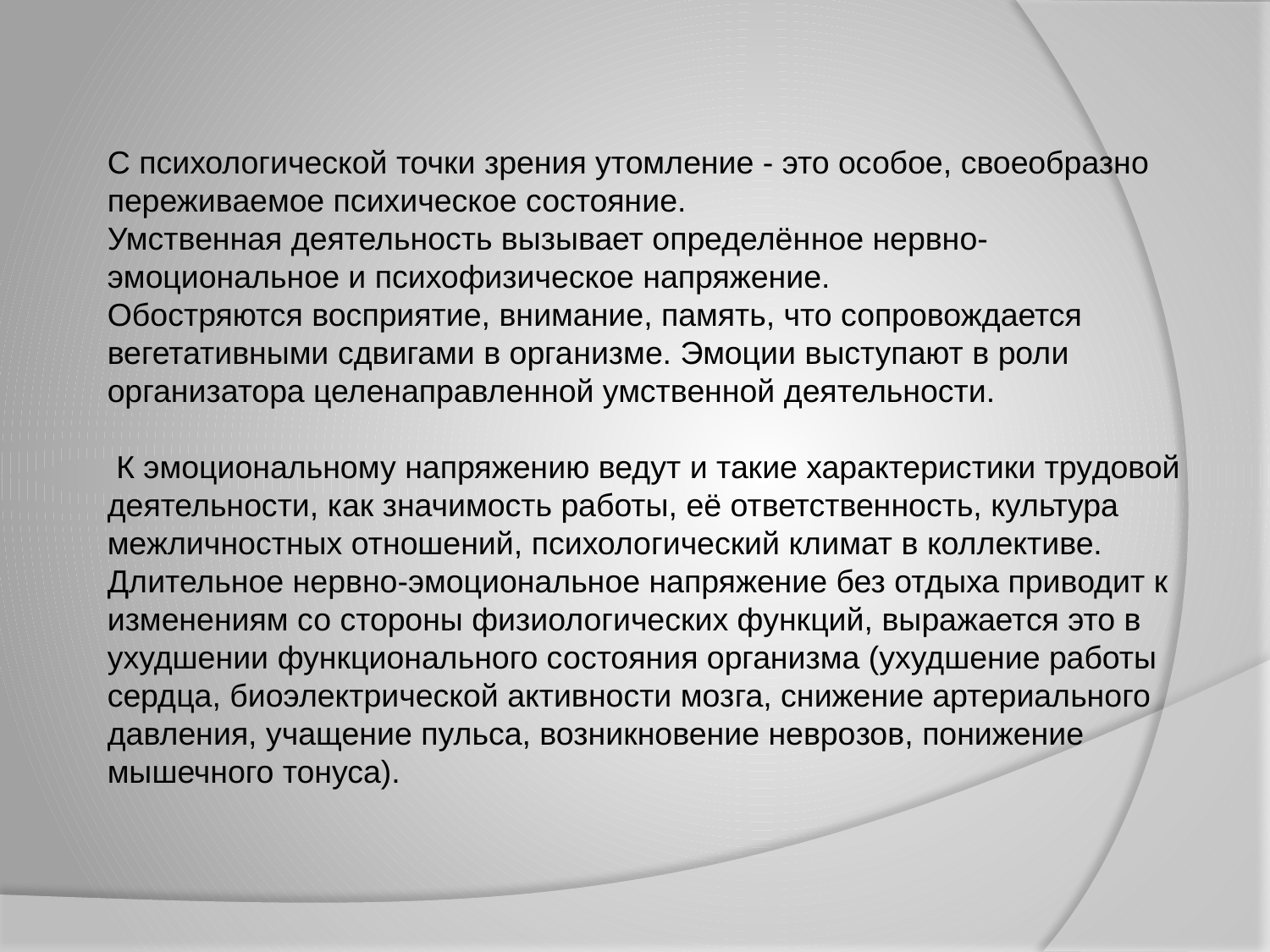

С психологической точки зрения утомление - это особое, своеобразно пере­живаемое психическое состояние.
Умственная деятельность вызывает определён­ное нервно-эмоциональное и психофизическое напряжение.
Обостряются вос­приятие, внимание, память, что сопровождается вегетативными сдвигами в орга­низме. Эмоции выступают в роли организатора целенаправленной умственной деятельности.

 К эмоциональному напряжению ведут и такие характеристики тру­довой деятельности, как значимость работы, её ответственность, культура меж­личностных отношений, психологический климат в коллективе. Длительное не­рвно-эмоциональное напряжение без отдыха приводит к изменениям со стороны физиологических функций, выражается это в ухудшении функционального со­стояния организма (ухудшение работы сердца, биоэлектрической активности моз­га, снижение артериального давления, учащение пульса, возникновение невро­зов, понижение мышечного тонуса).